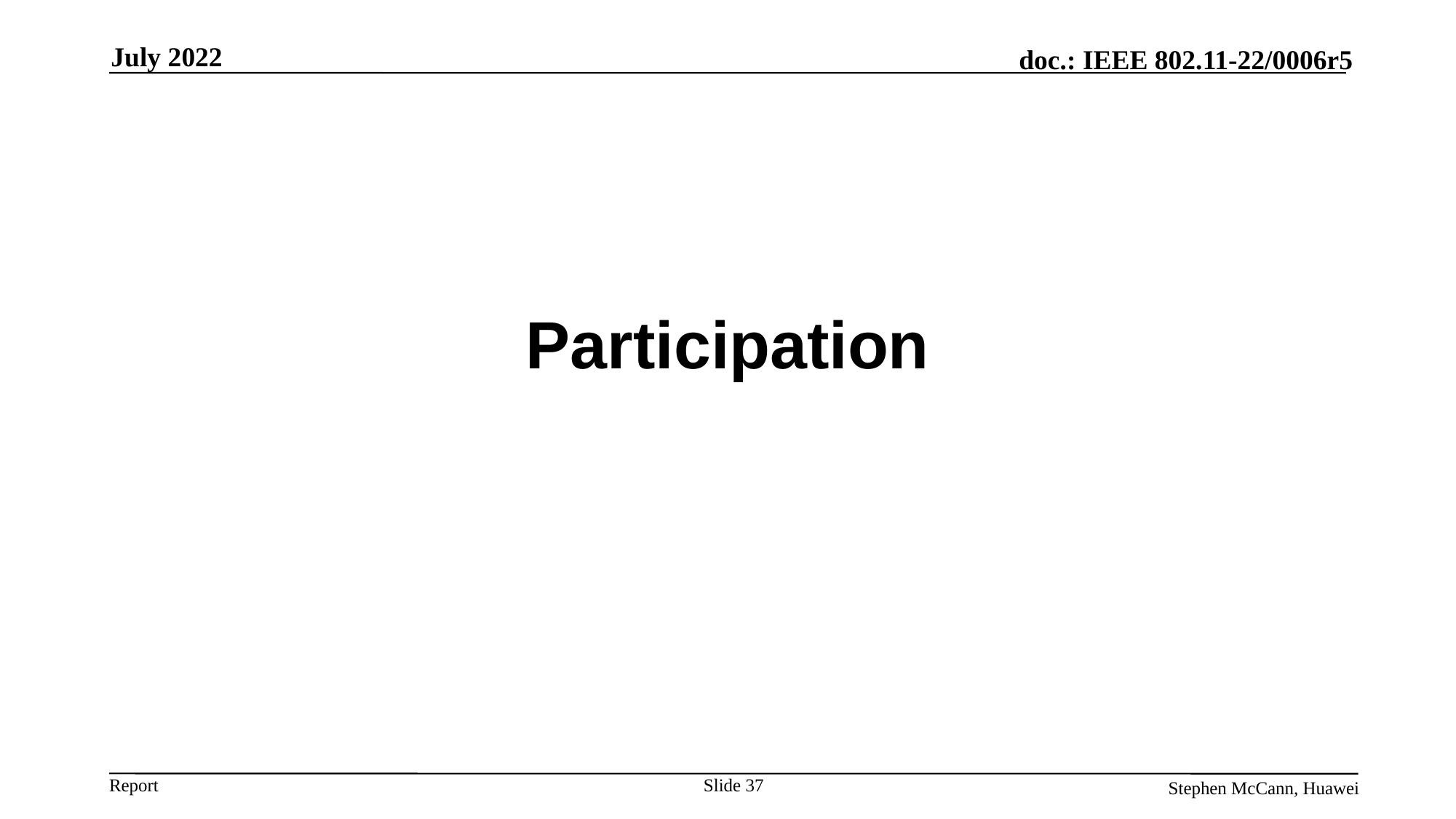

July 2022
# Participation
Slide 37
Stephen McCann, Huawei